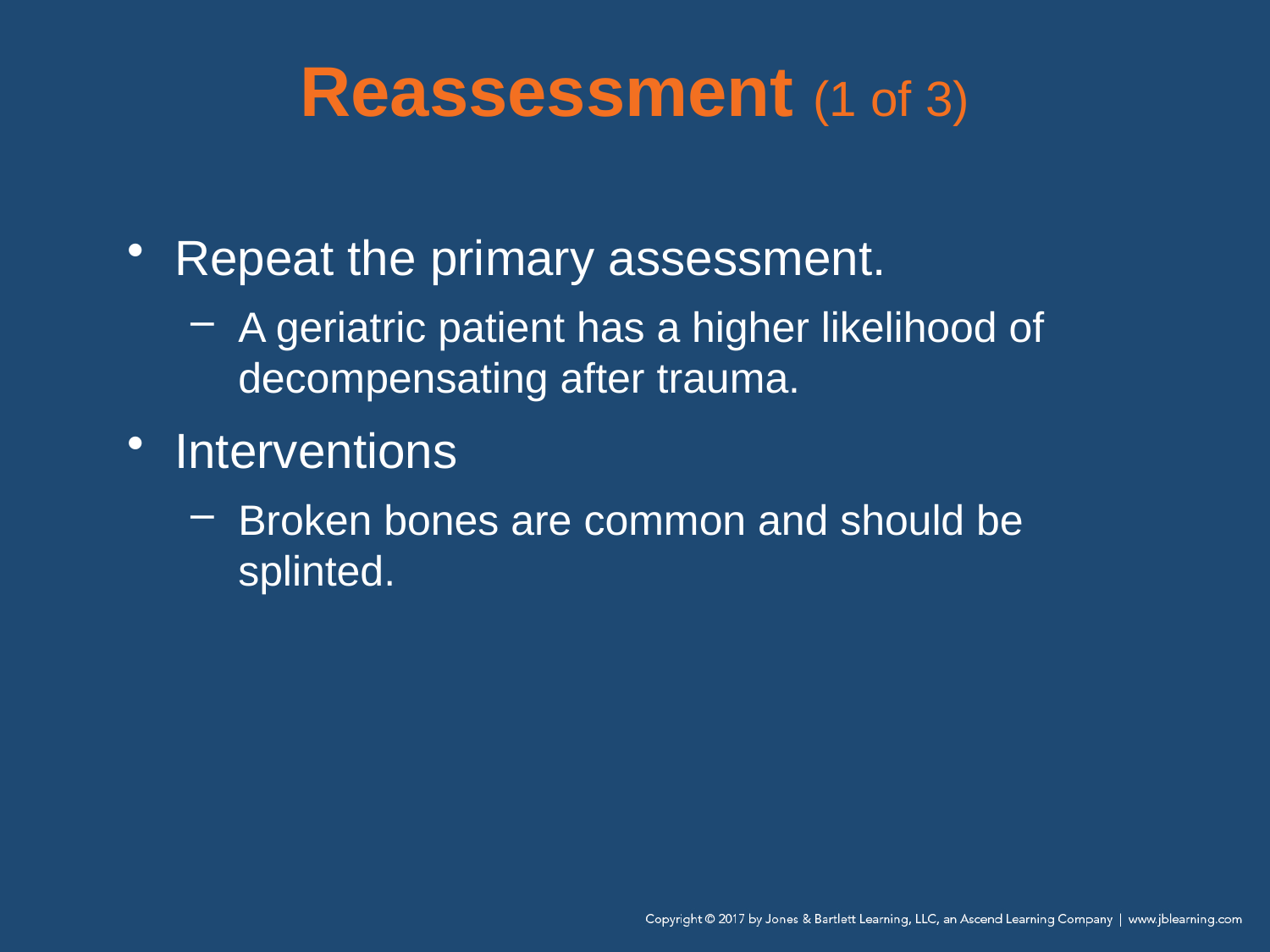

# Reassessment (1 of 3)
Repeat the primary assessment.
A geriatric patient has a higher likelihood of decompensating after trauma.
Interventions
Broken bones are common and should be splinted.